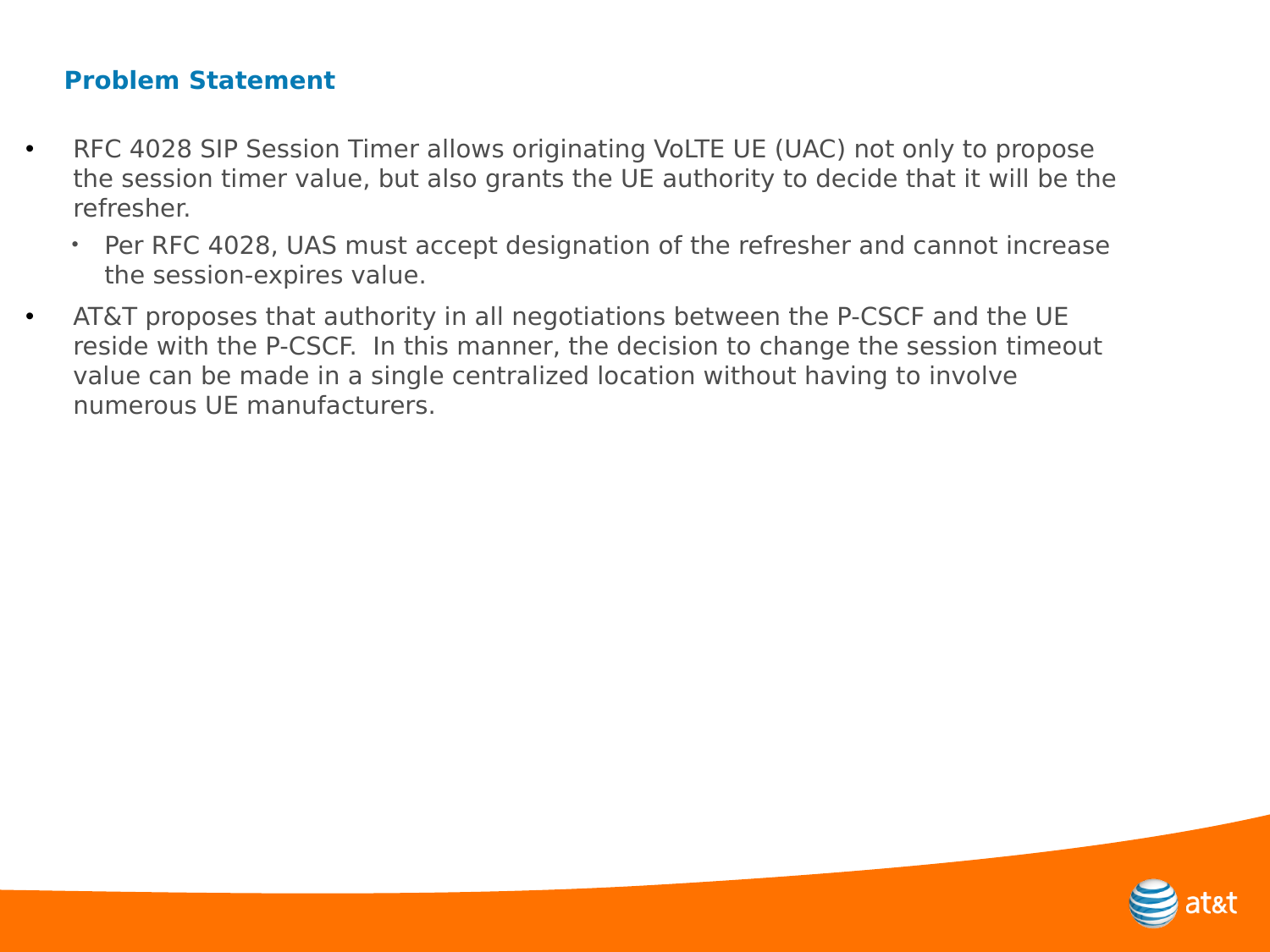

# Problem Statement
RFC 4028 SIP Session Timer allows originating VoLTE UE (UAC) not only to propose the session timer value, but also grants the UE authority to decide that it will be the refresher.
Per RFC 4028, UAS must accept designation of the refresher and cannot increase the session-expires value.
AT&T proposes that authority in all negotiations between the P-CSCF and the UE reside with the P-CSCF.  In this manner, the decision to change the session timeout value can be made in a single centralized location without having to involve numerous UE manufacturers.